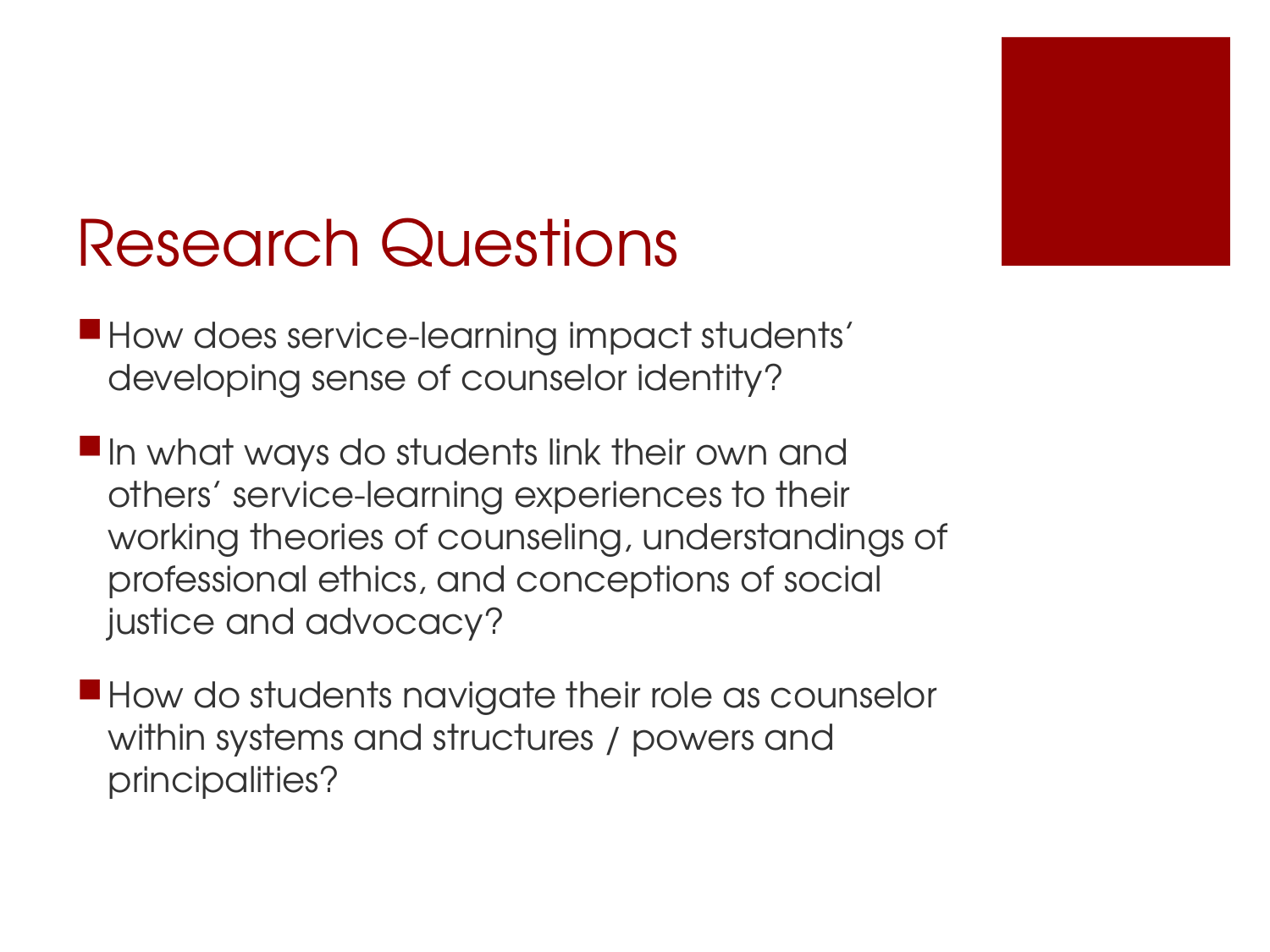

# Research Questions
How does service-learning impact students’ developing sense of counselor identity?
In what ways do students link their own and others’ service-learning experiences to their working theories of counseling, understandings of professional ethics, and conceptions of social justice and advocacy?
How do students navigate their role as counselor within systems and structures / powers and principalities?